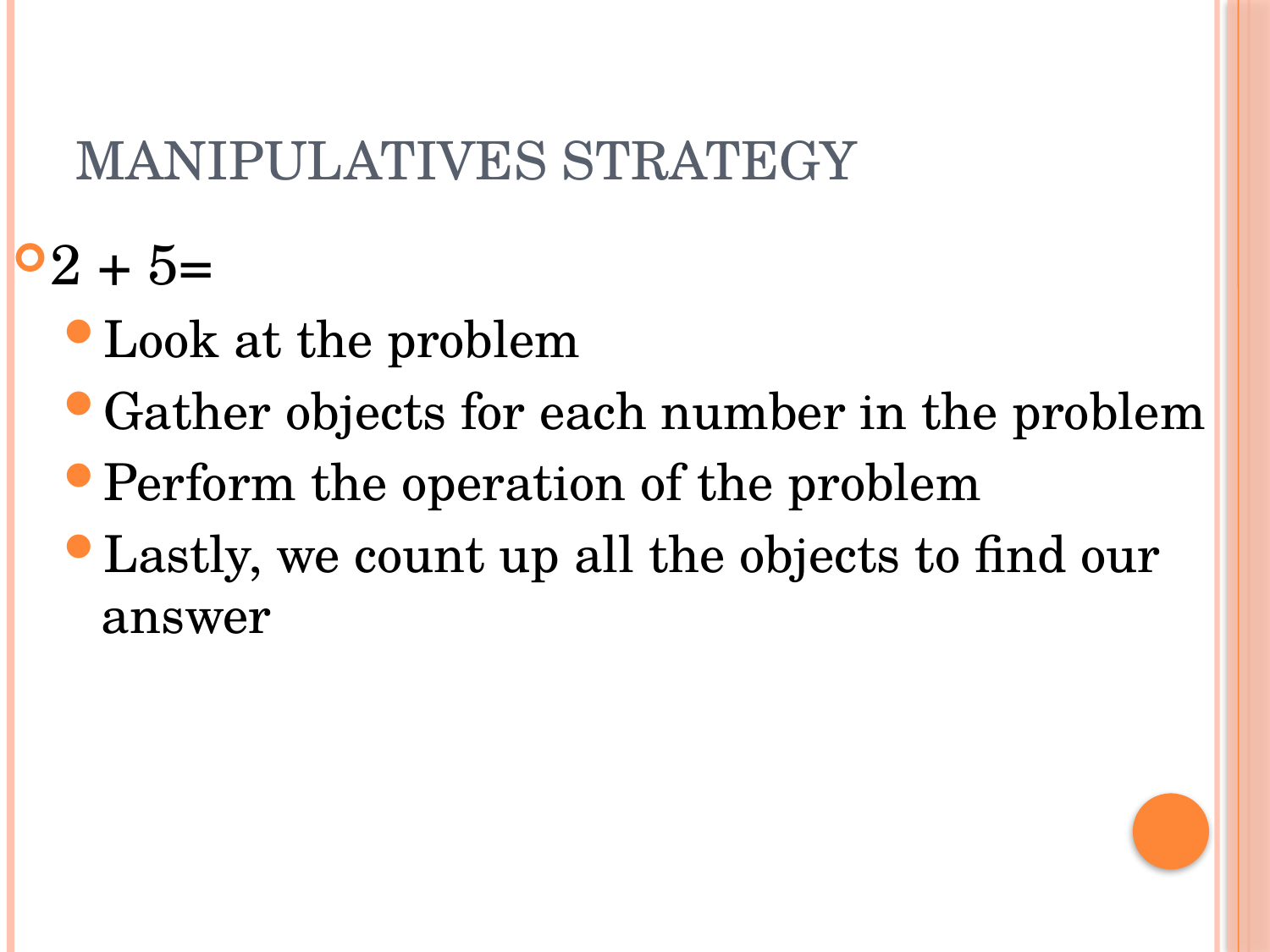

# Manipulatives Strategy
2 + 5=
Look at the problem
Gather objects for each number in the problem
Perform the operation of the problem
Lastly, we count up all the objects to find our answer